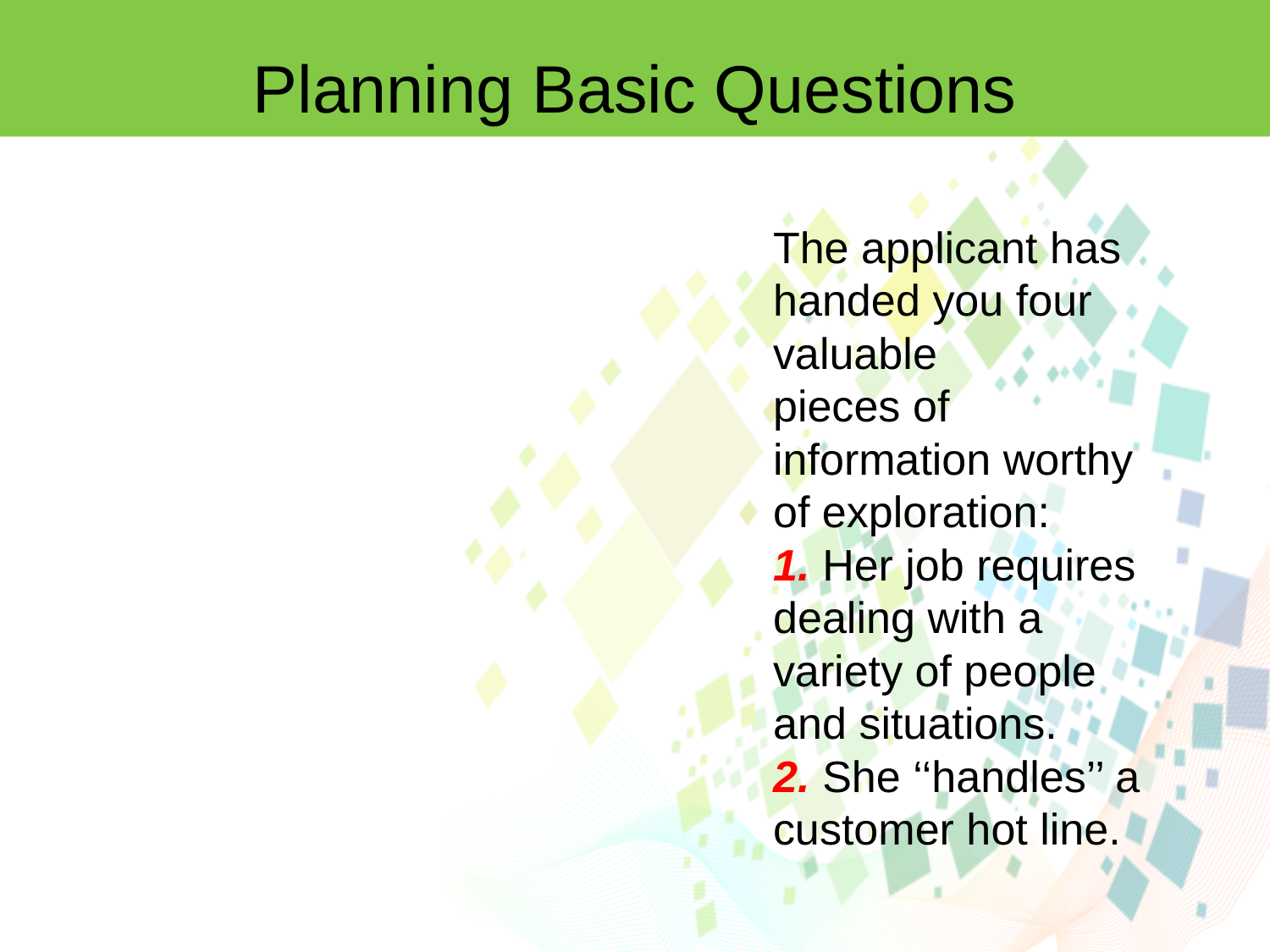

Planning Basic Questions
The applicant has handed you four valuable
pieces of information worthy of exploration:
1. Her job requires dealing with a variety of people and situations.
2. She ‘‘handles’’ a customer hot line.